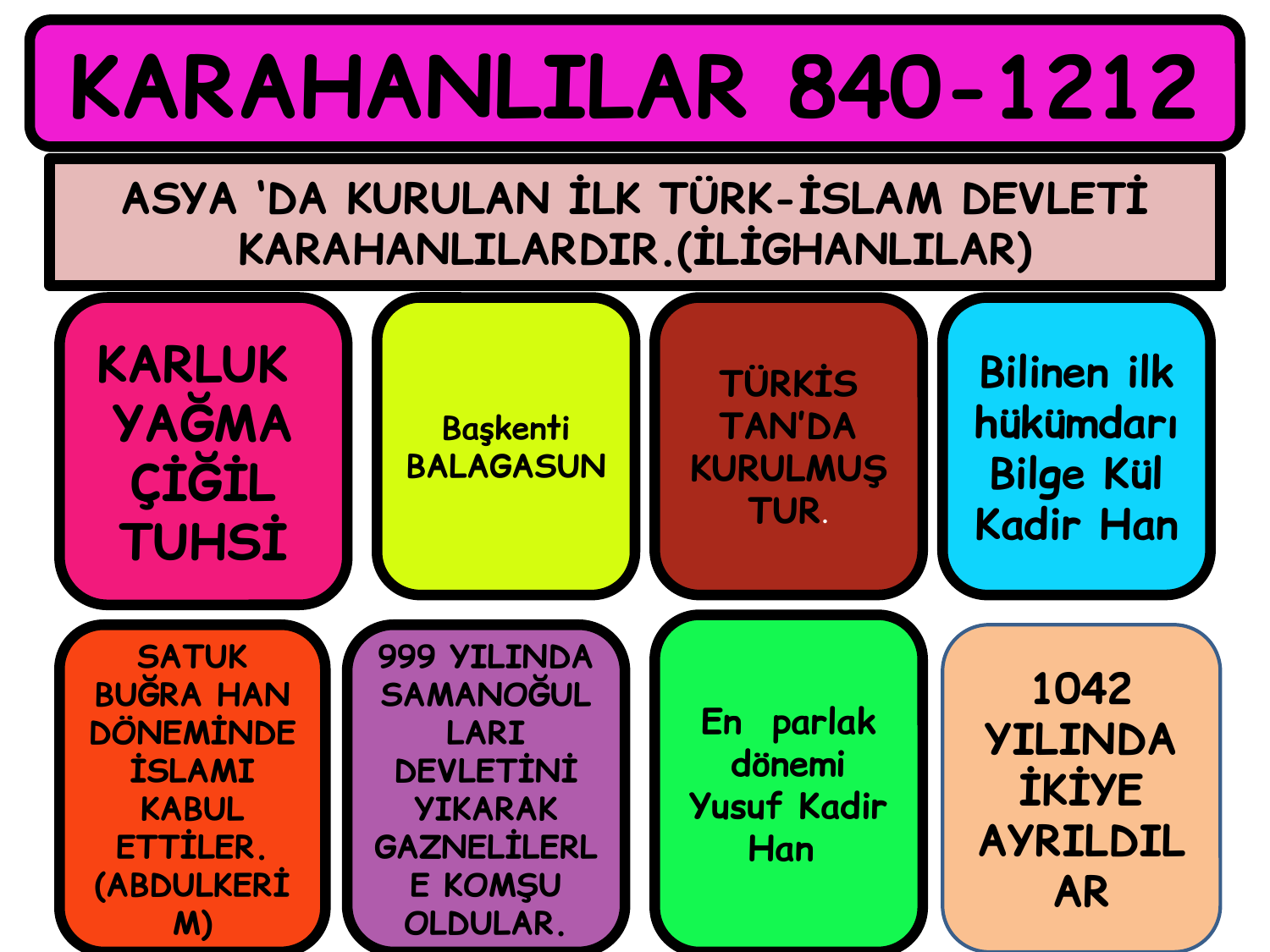

KARAHANLILAR 840-1212
ASYA ‘DA KURULAN İLK TÜRK-İSLAM DEVLETİ KARAHANLILARDIR.(İLİGHANLILAR)
KARLUK
YAĞMA
ÇİĞİL
TUHSİ
Başkenti BALAGASUN
TÜRKİS
TAN’DA KURULMUŞTUR.
Bilinen ilk hükümdarı Bilge Kül Kadir Han
En  parlak dönemi Yusuf Kadir Han
SATUK BUĞRA HAN DÖNEMİNDE İSLAMI KABUL ETTİLER.(ABDULKERİM)
999 YILINDA SAMANOĞULLARI DEVLETİNİ YIKARAK GAZNELİLERLE KOMŞU OLDULAR.
1042 YILINDA İKİYE AYRILDILAR